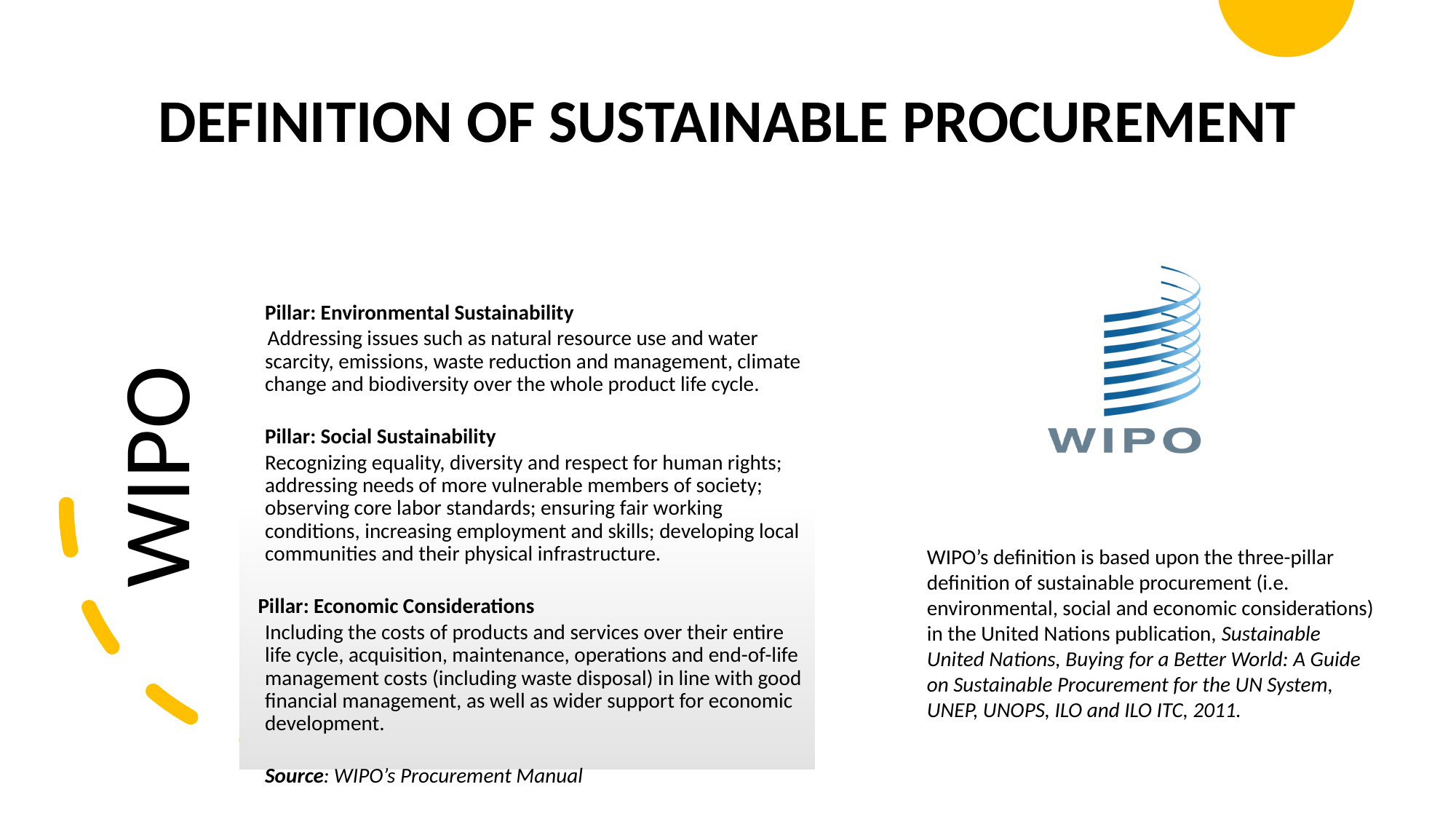

# DEFINITION OF SUSTAINABLE PROCUREMENT
WIPO
Pillar: Environmental Sustainability
  Addressing issues such as natural resource use and water scarcity, emissions, waste reduction and management, climate change and biodiversity over the whole product life cycle.

Pillar: Social Sustainability
Recognizing equality, diversity and respect for human rights; addressing needs of more vulnerable members of society; observing core labor standards; ensuring fair working conditions, increasing employment and skills; developing local communities and their physical infrastructure.

Pillar: Economic Considerations
Including the costs of products and services over their entire life cycle, acquisition, maintenance, operations and end-of-life management costs (including waste disposal) in line with good financial management, as well as wider support for economic development.

Source: WIPO’s Procurement Manual

WIPO’s definition is based upon the three-pillar definition of sustainable procurement (i.e. environmental, social and economic considerations) in the United Nations publication, Sustainable United Nations, Buying for a Better World: A Guide on Sustainable Procurement for the UN System, UNEP, UNOPS, ILO and ILO ITC, 2011.